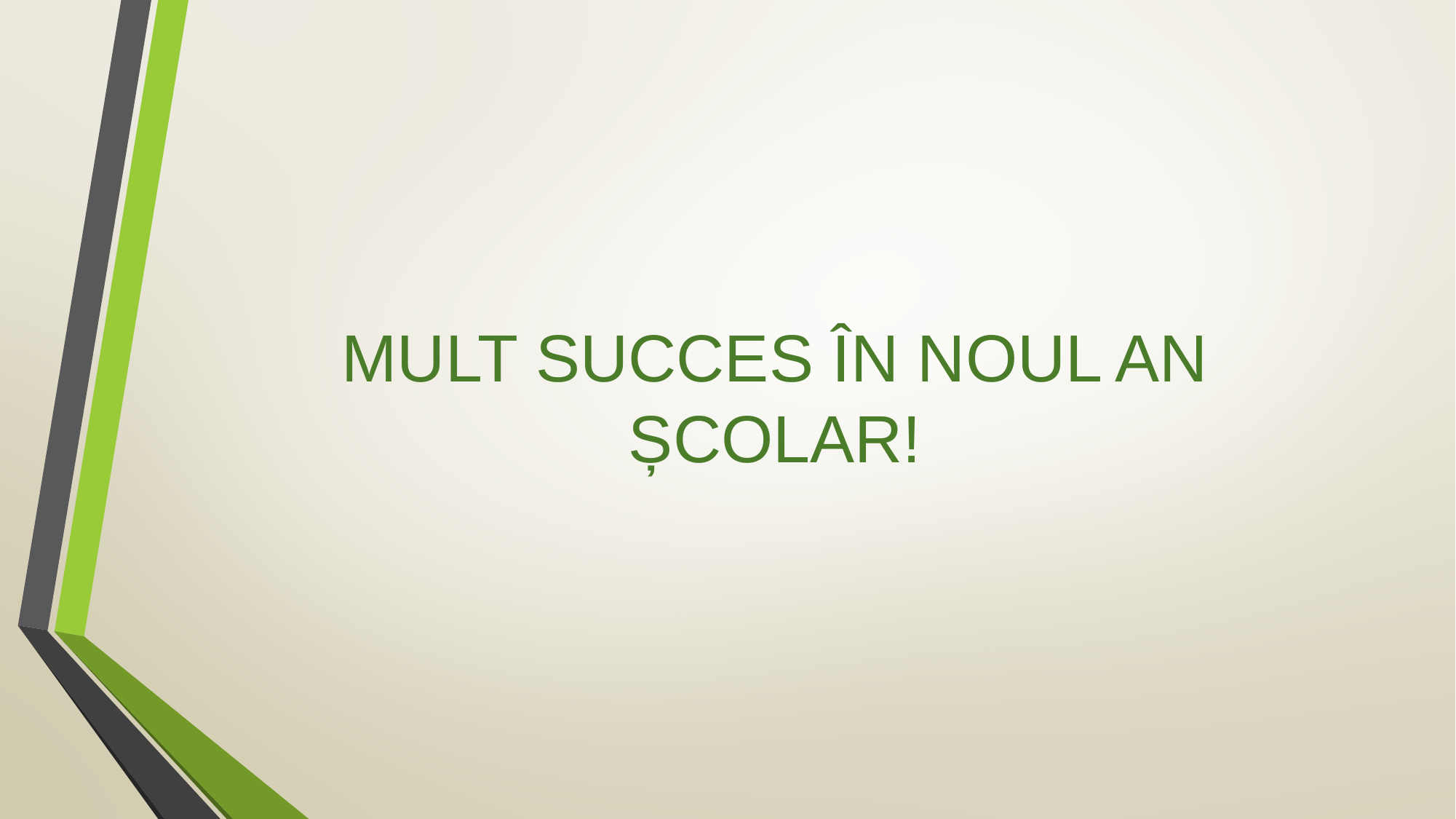

# MULT SUCCES ÎN NOUL AN ȘCOLAR!